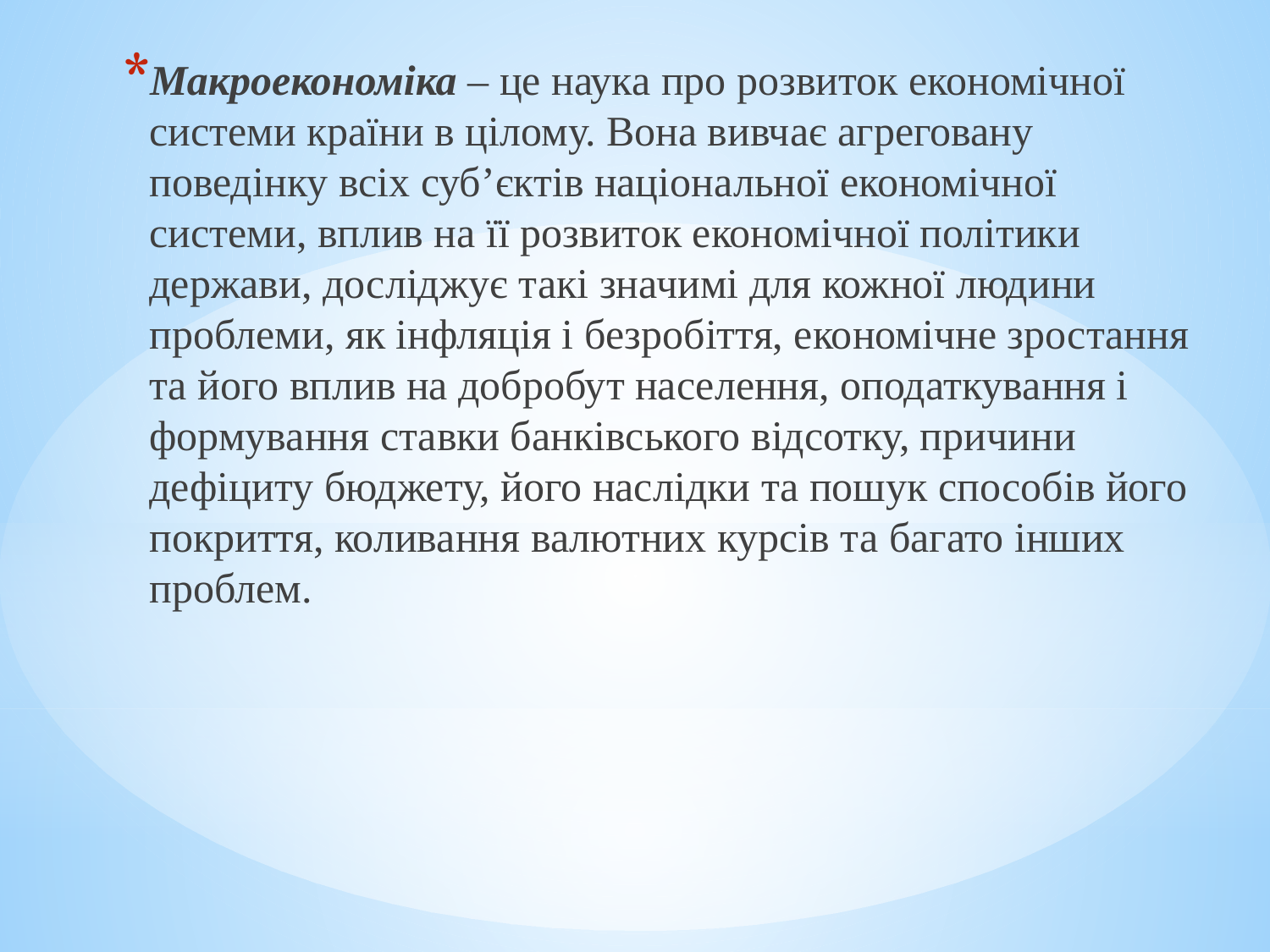

Макроекономіка – це наука про розвиток економічної системи країни в цілому. Вона вивчає агреговану поведінку всіх суб’єктів національної економічної системи, вплив на її розвиток економічної політики держави, досліджує такі значимі для кожної людини проблеми, як інфляція і безробіття, економічне зростання та його вплив на добробут населення, оподаткування і формування ставки банківського відсотку, причини дефіциту бюджету, його наслідки та пошук способів його покриття, коливання валютних курсів та багато інших проблем.